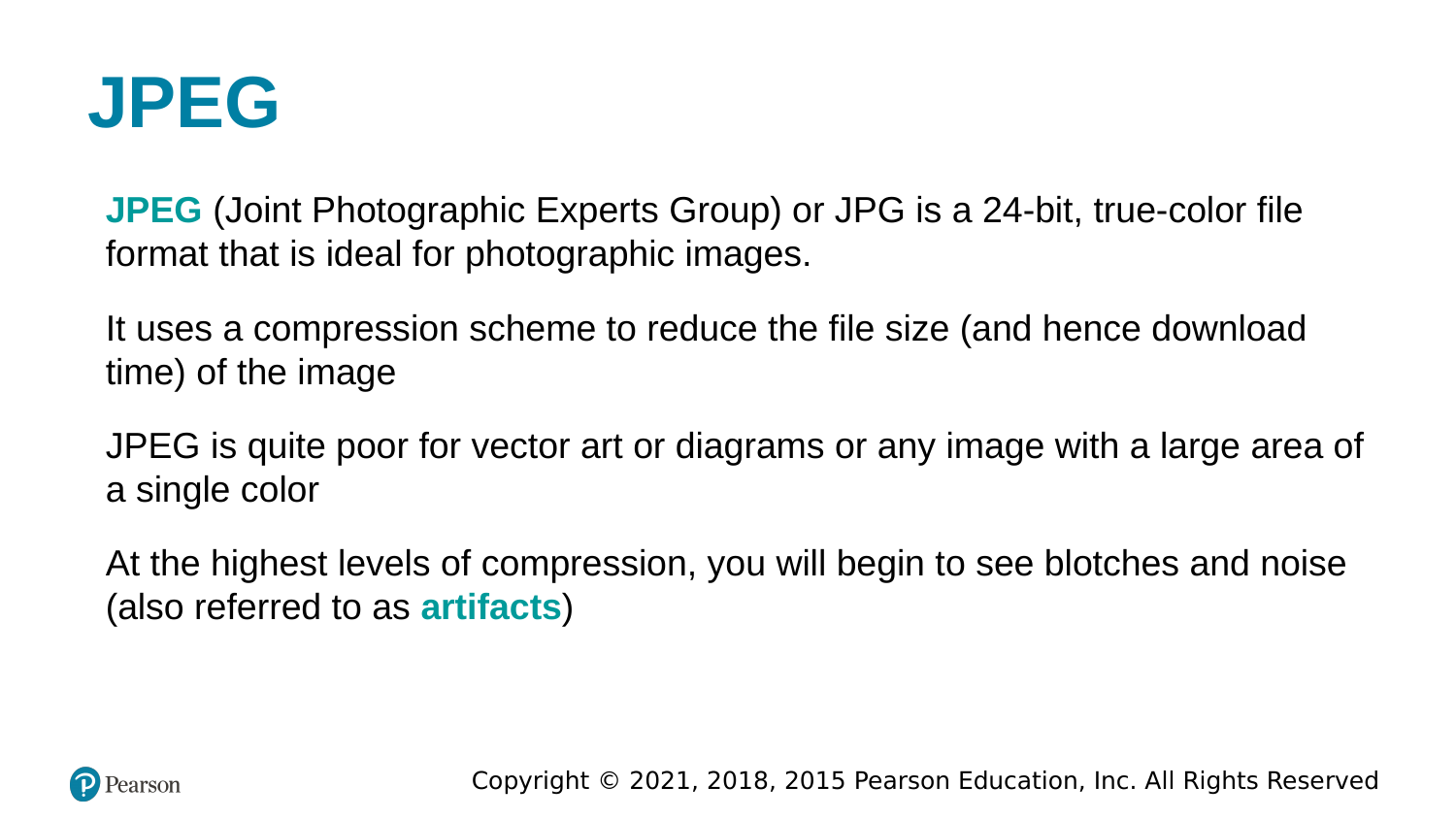

# JPEG
JPEG (Joint Photographic Experts Group) or JPG is a 24-bit, true-color file format that is ideal for photographic images.
It uses a compression scheme to reduce the file size (and hence download time) of the image
JPEG is quite poor for vector art or diagrams or any image with a large area of a single color
At the highest levels of compression, you will begin to see blotches and noise (also referred to as artifacts)